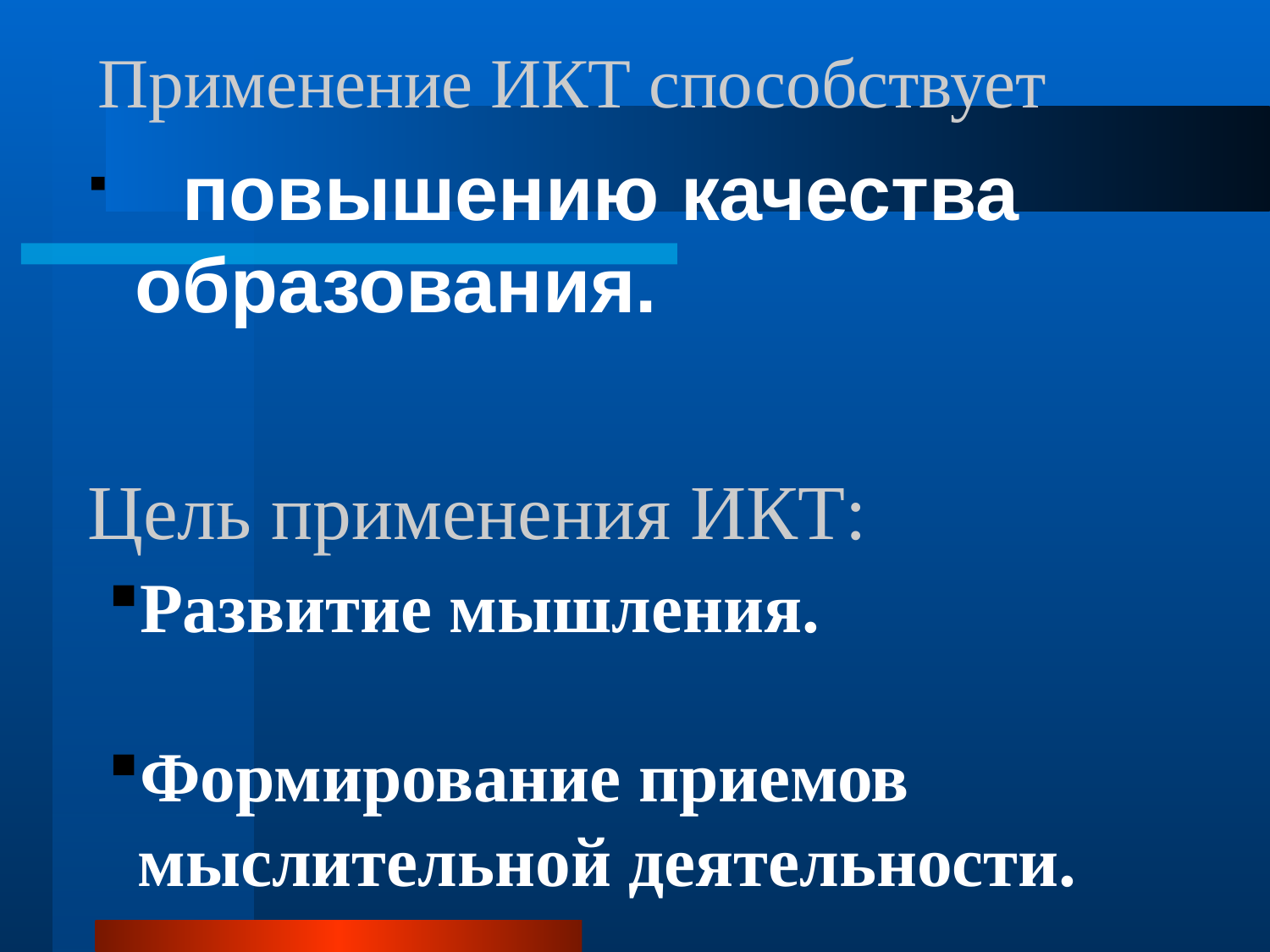

# Применение ИКТ способствует
   повышению качества      образования.
Цель применения ИКТ:
Развитие мышления.

Формирование приемов мыслительной деятельности.